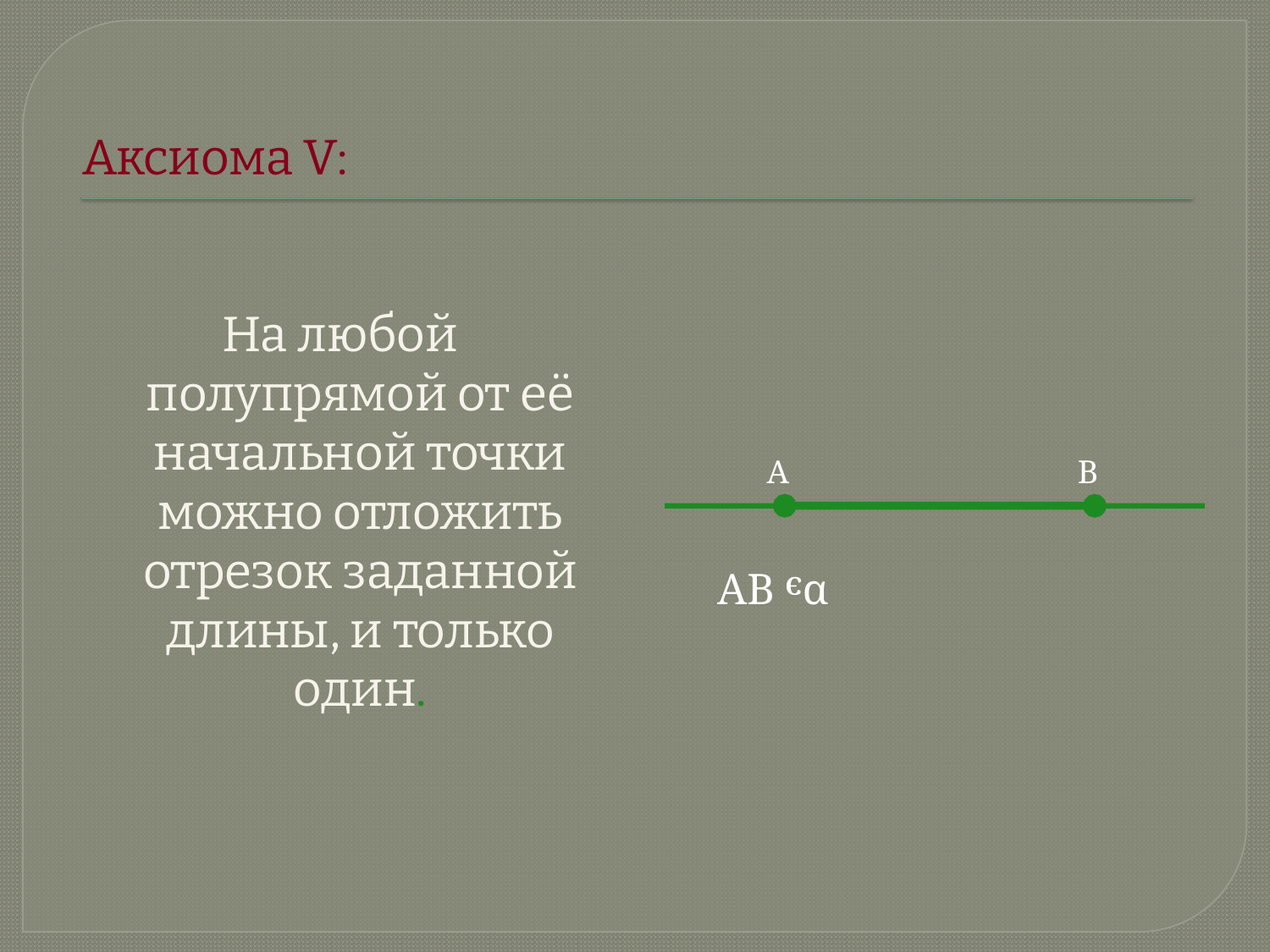

Аксиома V:

На любой полупрямой от её начальной точки можно отложить отрезок заданной длины, и только один.

А
В

АВ   α
Э